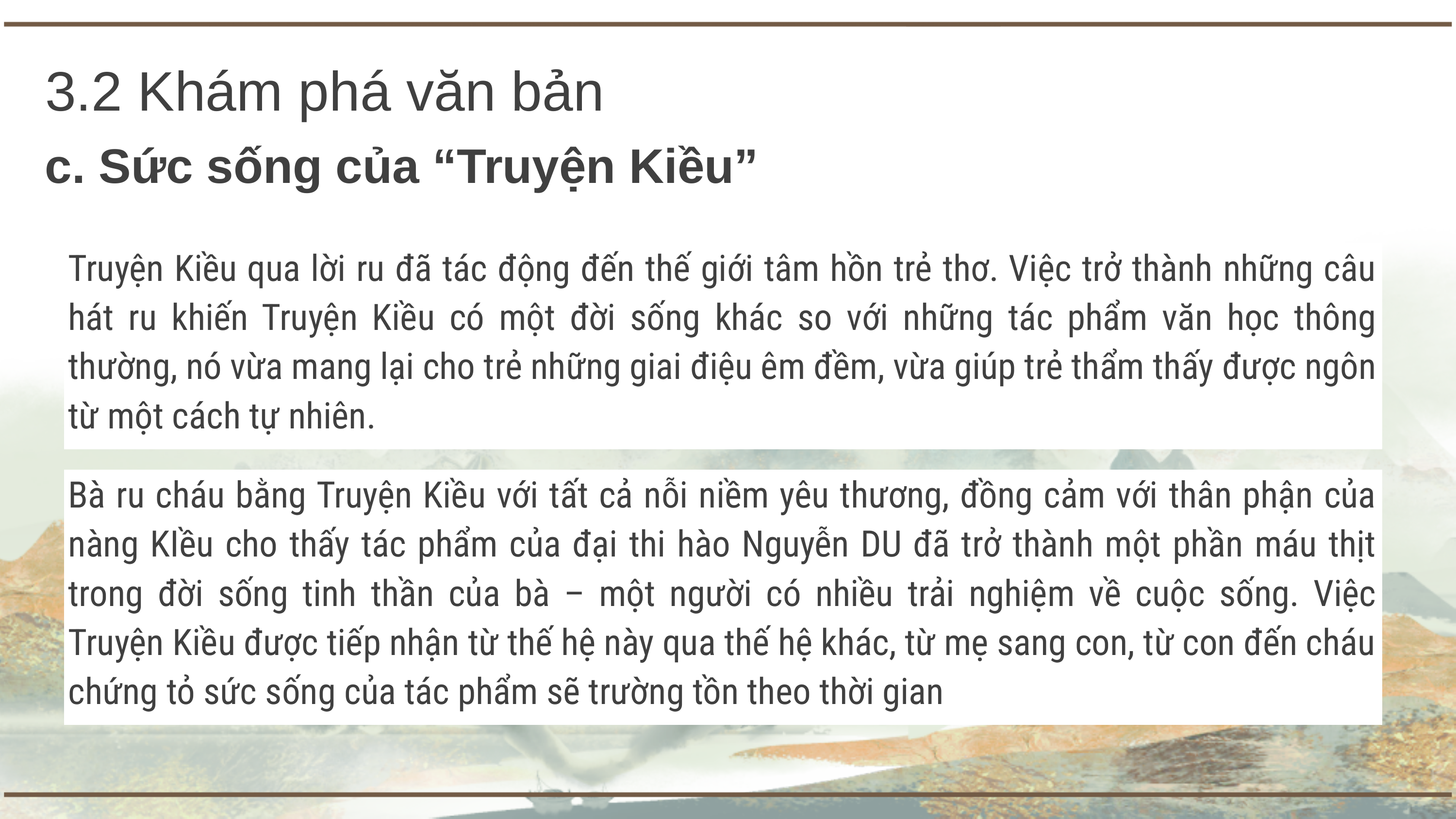

3.2 Khám phá văn bản
c. Sức sống của “Truyện Kiều”

Truyện Kiều qua lời ru đã tác động đến thế giới tâm hồn trẻ thơ. Việc trở thành những câu hát ru khiến Truyện Kiều có một đời sống khác so với những tác phẩm văn học thông thường, nó vừa mang lại cho trẻ những giai điệu êm đềm, vừa giúp trẻ thẩm thấy được ngôn từ một cách tự nhiên.

Bà ru cháu bằng Truyện Kiều với tất cả nỗi niềm yêu thương, đồng cảm với thân phận của nàng KIều cho thấy tác phẩm của đại thi hào Nguyễn DU đã trở thành một phần máu thịt trong đời sống tinh thần của bà – một người có nhiều trải nghiệm về cuộc sống. Việc Truyện Kiều được tiếp nhận từ thế hệ này qua thế hệ khác, từ mẹ sang con, từ con đến cháu chứng tỏ sức sống của tác phẩm sẽ trường tồn theo thời gian